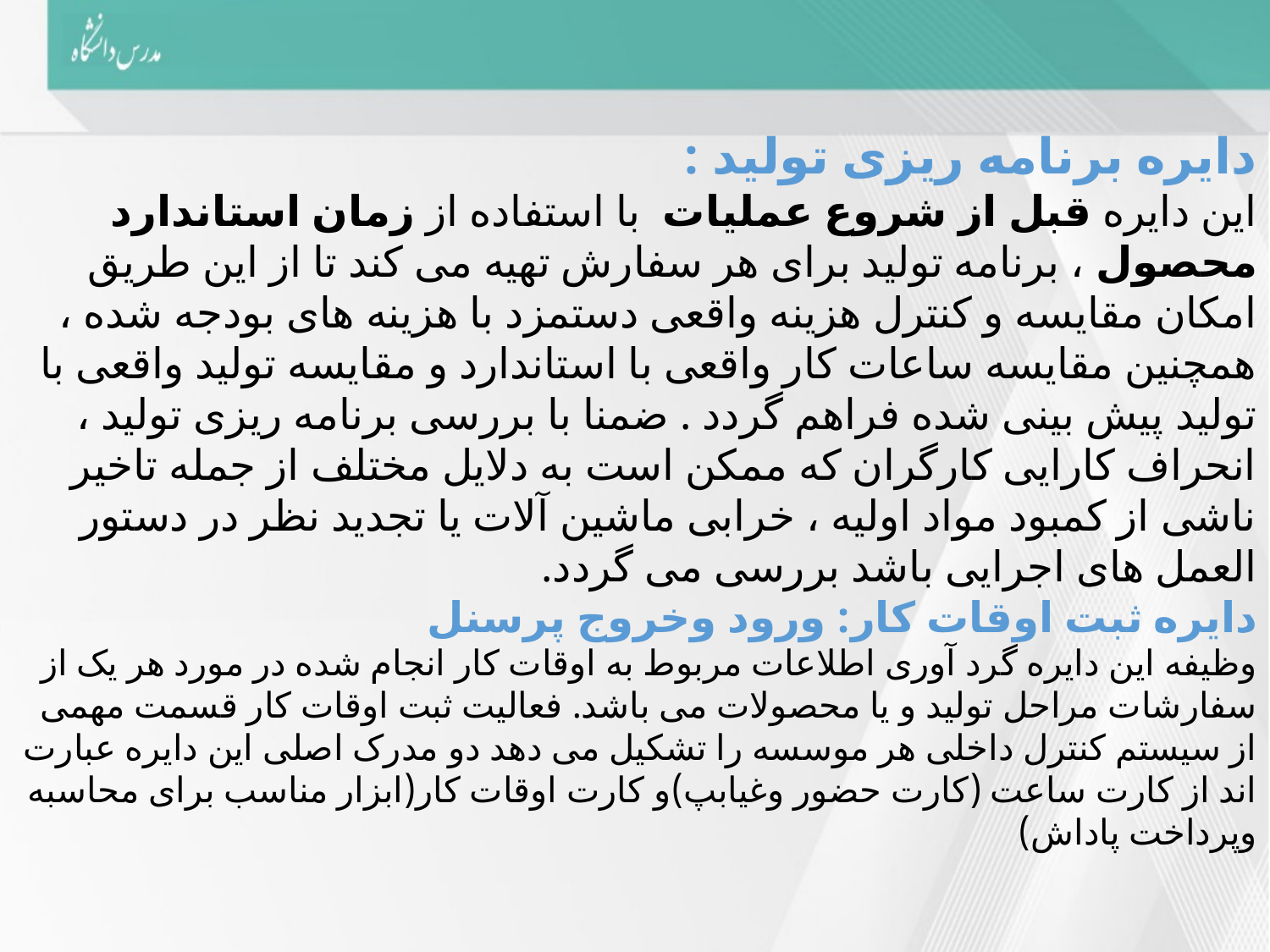

دایره برنامه ریزی تولید :
این دایره قبل از شروع عملیات  با استفاده از زمان استاندارد محصول ، برنامه تولید برای هر سفارش تهیه می کند تا از این طریق امکان مقایسه و کنترل هزینه واقعی دستمزد با هزینه های بودجه شده ، همچنین مقایسه ساعات کار واقعی با استاندارد و مقایسه تولید واقعی با تولید پیش بینی شده فراهم گردد . ضمنا با بررسی برنامه ریزی تولید ، انحراف کارایی کارگران که ممکن است به دلایل مختلف از جمله تاخیر ناشی از کمبود مواد اولیه ، خرابی ماشین آلات یا تجدید نظر در دستور العمل های اجرایی باشد بررسی می گردد.
دایره ثبت اوقات کار: ورود وخروج پرسنل
وظیفه این دایره گرد آوری اطلاعات مربوط به اوقات کار انجام شده در مورد هر یک از سفارشات مراحل تولید و یا محصولات می باشد. فعالیت ثبت اوقات کار قسمت مهمی از سیستم کنترل داخلی هر موسسه را تشکیل می دهد دو مدرک اصلی این دایره عبارت اند از کارت ساعت (کارت حضور وغیابپ)و کارت اوقات کار(ابزار مناسب برای محاسبه وپرداخت پاداش)